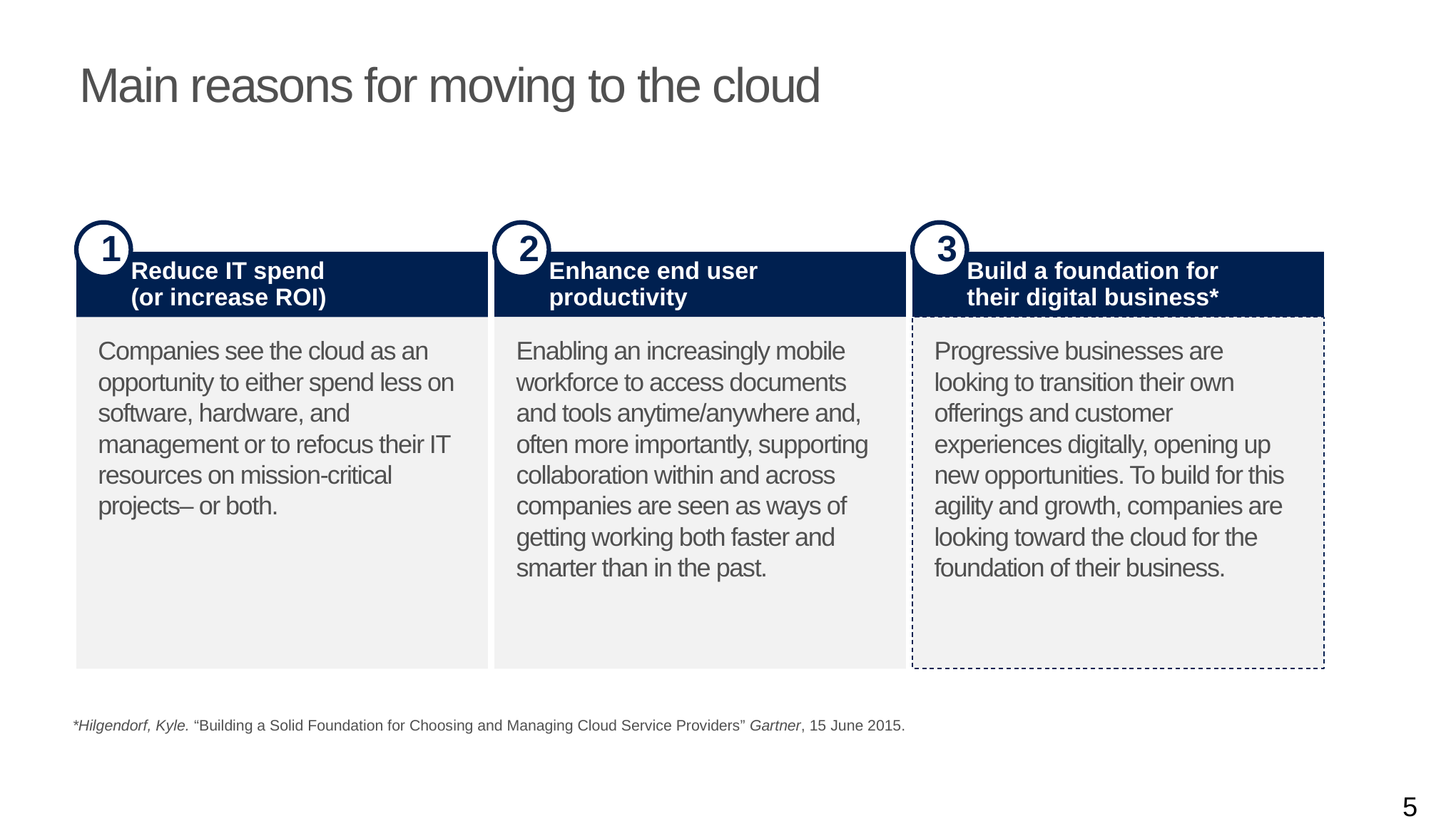

# Main reasons for moving to the cloud
1
2
3
Reduce IT spend
(or increase ROI)
Enhance end user productivity
Build a foundation for
their digital business*
Companies see the cloud as an opportunity to either spend less on software, hardware, and management or to refocus their IT resources on mission-critical projects– or both.
Enabling an increasingly mobile workforce to access documents and tools anytime/anywhere and, often more importantly, supporting collaboration within and across companies are seen as ways of getting working both faster and smarter than in the past.
Progressive businesses are looking to transition their own offerings and customer experiences digitally, opening up new opportunities. To build for this agility and growth, companies are looking toward the cloud for the foundation of their business.
*Hilgendorf, Kyle. “Building a Solid Foundation for Choosing and Managing Cloud Service Providers” Gartner, 15 June 2015.
5